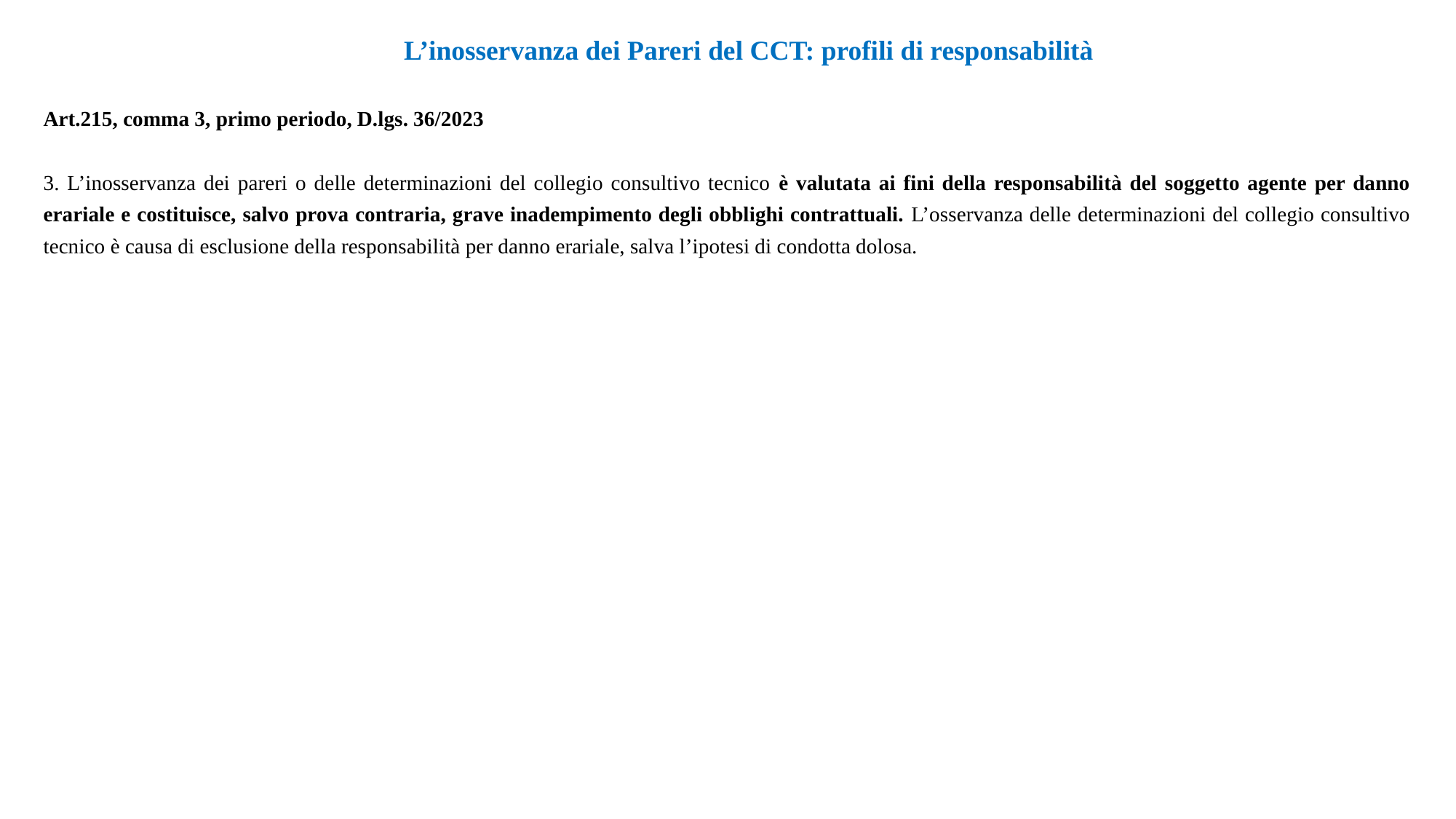

L’inosservanza dei Pareri del CCT: profili di responsabilità

Art.215, comma 3, primo periodo, D.lgs. 36/2023

3. L’inosservanza dei pareri o delle determinazioni del collegio consultivo tecnico è valutata ai fini della responsabilità del soggetto agente per danno erariale e costituisce, salvo prova contraria, grave inadempimento degli obblighi contrattuali. L’osservanza delle determinazioni del collegio consultivo tecnico è causa di esclusione della responsabilità per danno erariale, salva l’ipotesi di condotta dolosa.